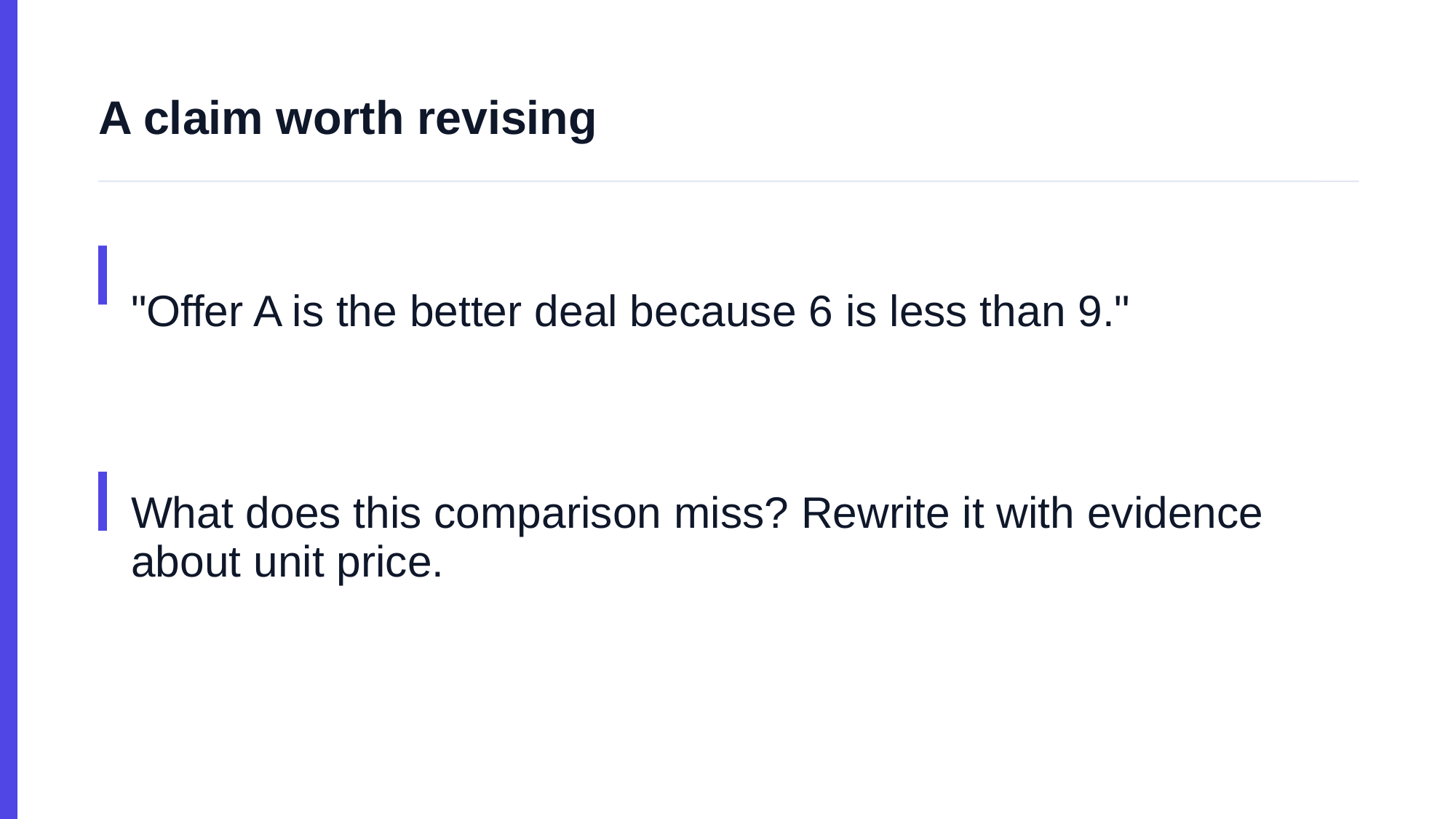

A claim worth revising

"Offer A is the better deal because 6 is less than 9."

What does this comparison miss? Rewrite it with evidence about unit price.